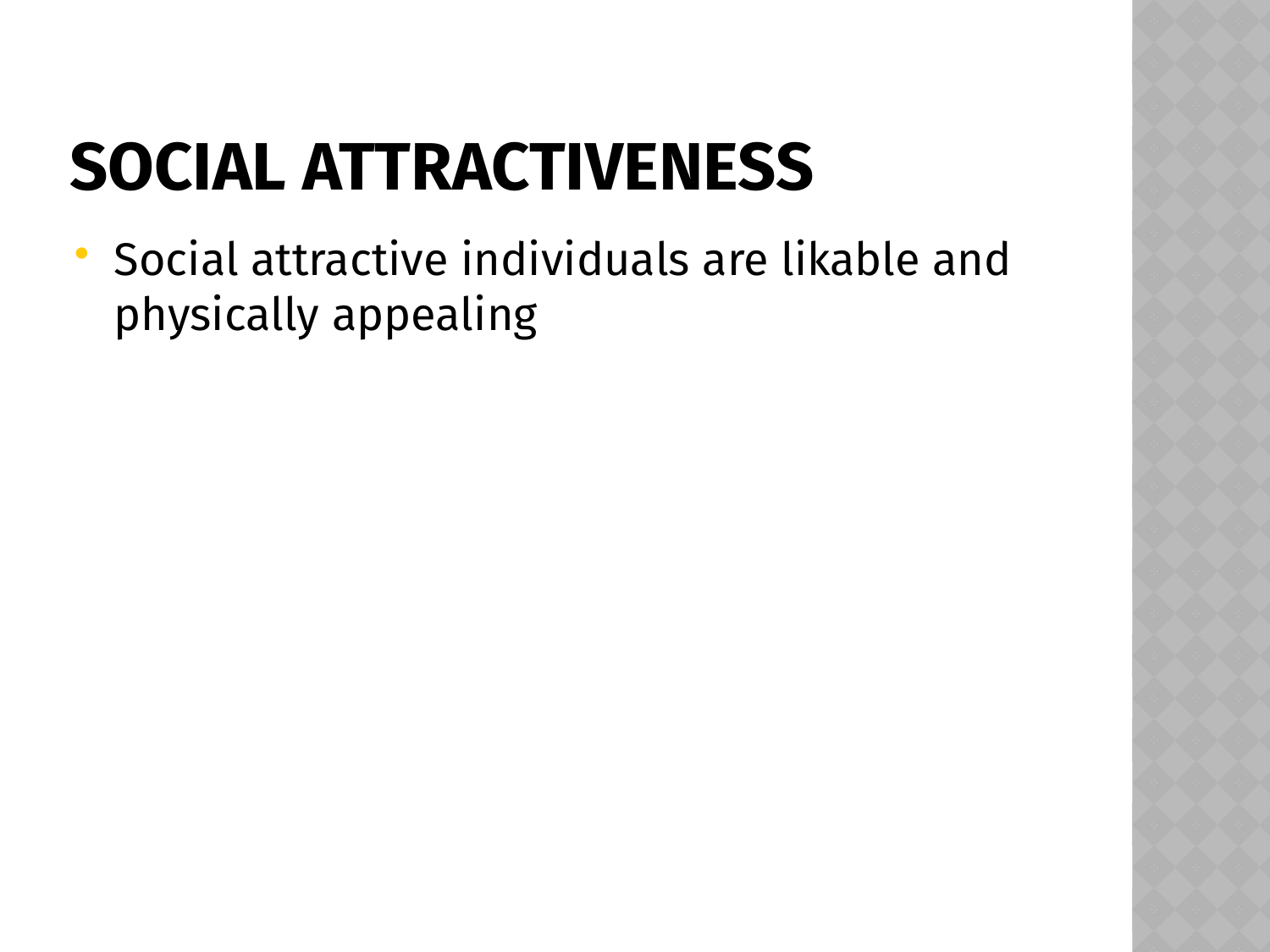

# Social attractiveness
Social attractive individuals are likable and physically appealing